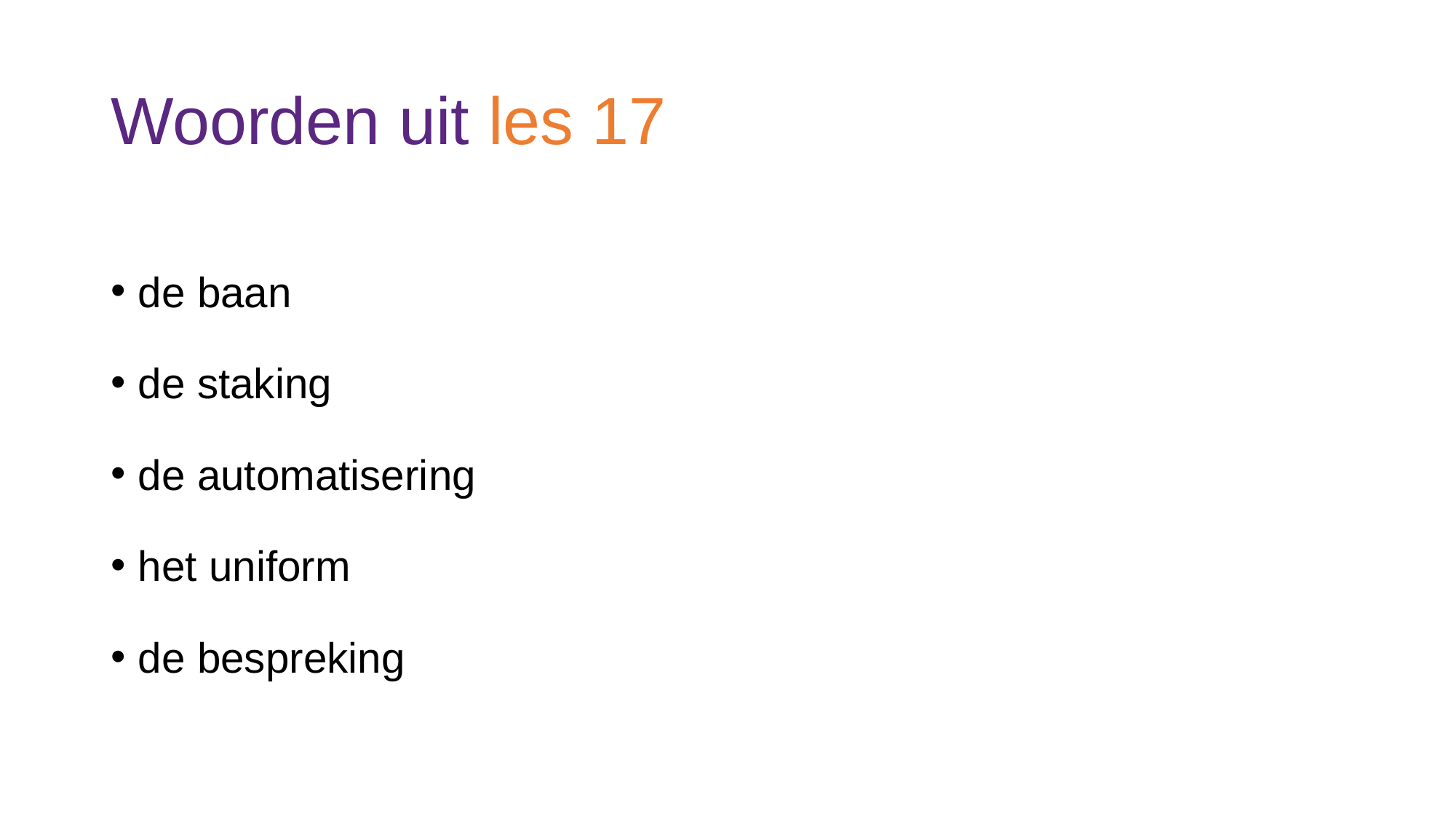

# Woorden uit les 17
de baan
de staking
de automatisering
het uniform
de bespreking